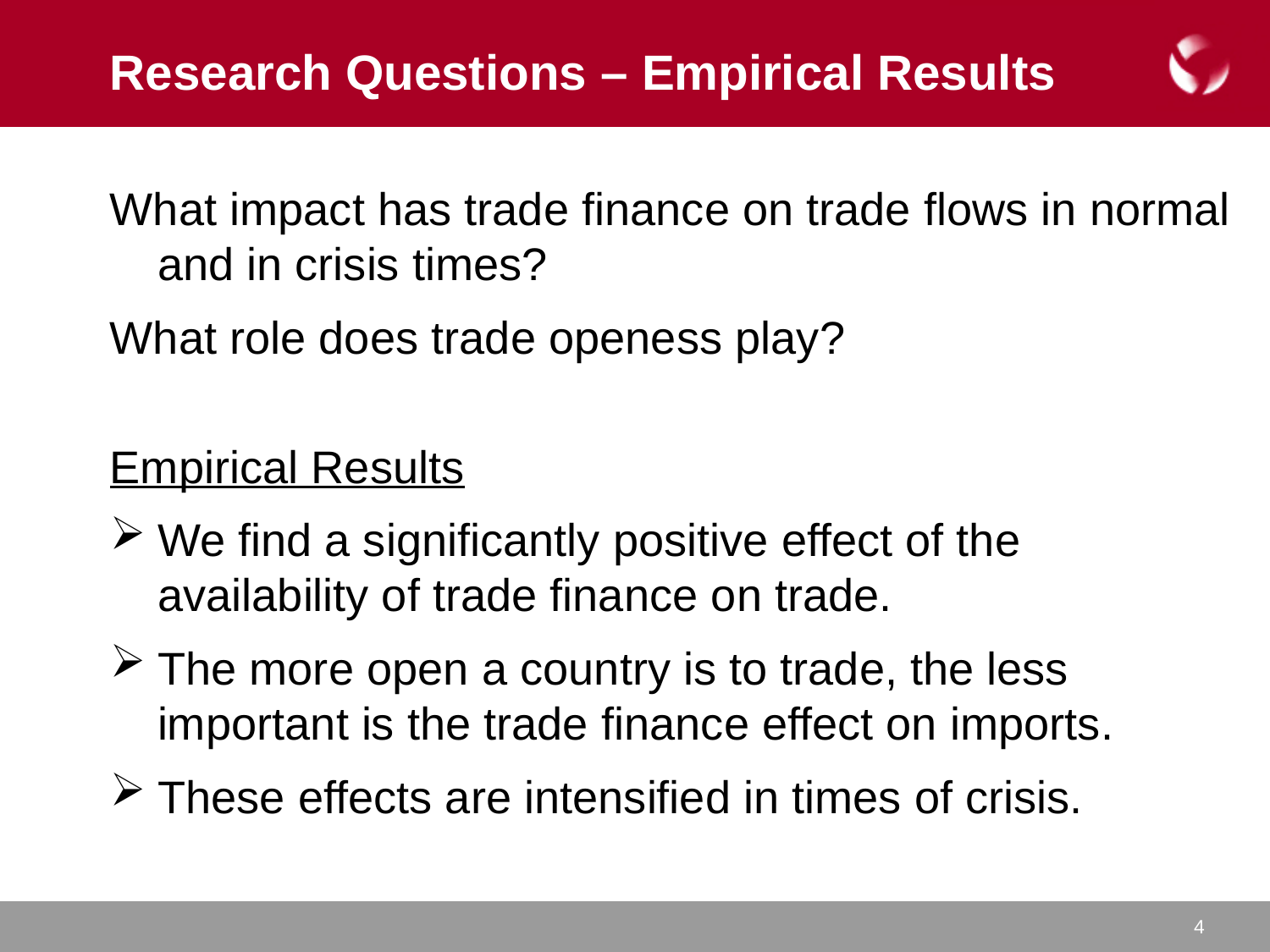

# Research Questions – Empirical Results
What impact has trade finance on trade flows in normal and in crisis times?
What role does trade openess play?

Empirical Results
We find a significantly positive effect of the availability of trade finance on trade.
The more open a country is to trade, the less important is the trade finance effect on imports.
These effects are intensified in times of crisis.

4